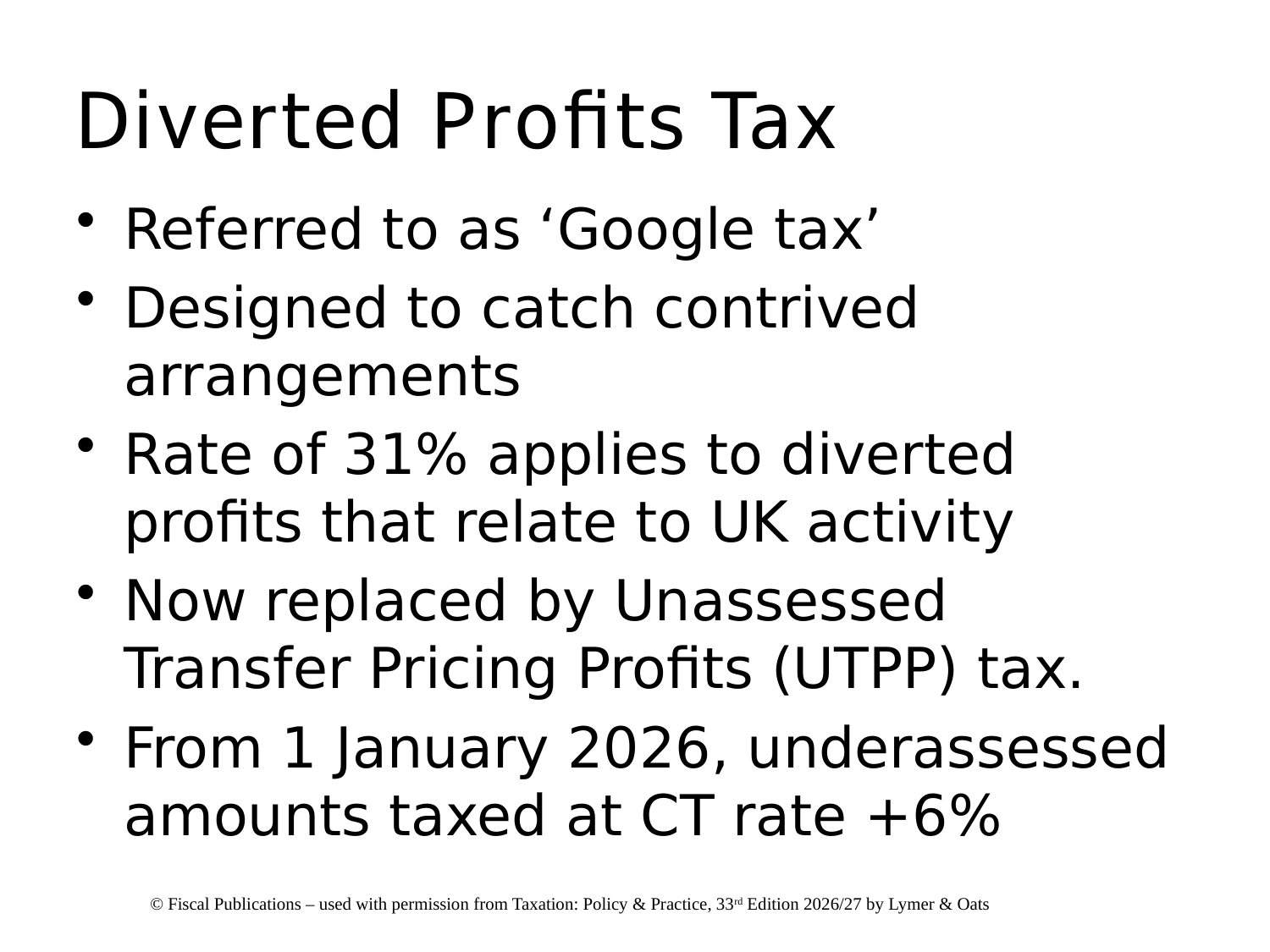

# Diverted Profits Tax
Referred to as ‘Google tax’
Designed to catch contrived arrangements
Rate of 31% applies to diverted profits that relate to UK activity
Now replaced by Unassessed Transfer Pricing Profits (UTPP) tax.
From 1 January 2026, underassessed amounts taxed at CT rate +6%